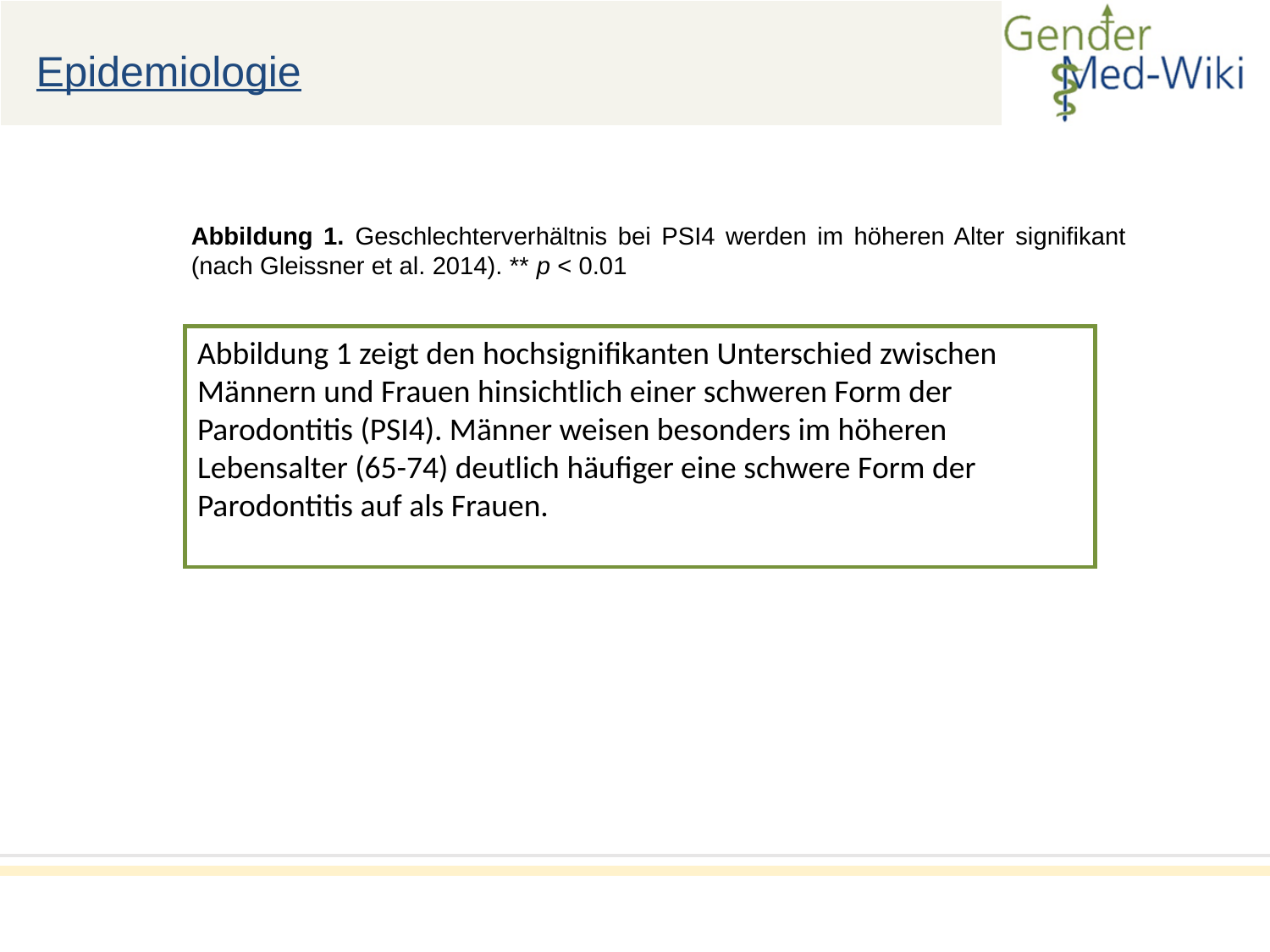

Epidemiologie
Abbildung 1. Geschlechterverhältnis bei PSI4 werden im höheren Alter signifikant  (nach Gleissner et al. 2014). ** p < 0.01
Abbildung 1 zeigt den hochsignifikanten Unterschied zwischen Männern und Frauen hinsichtlich einer schweren Form der Parodontitis (PSI4). Männer weisen besonders im höheren Lebensalter (65-74) deutlich häufiger eine schwere Form der Parodontitis auf als Frauen.